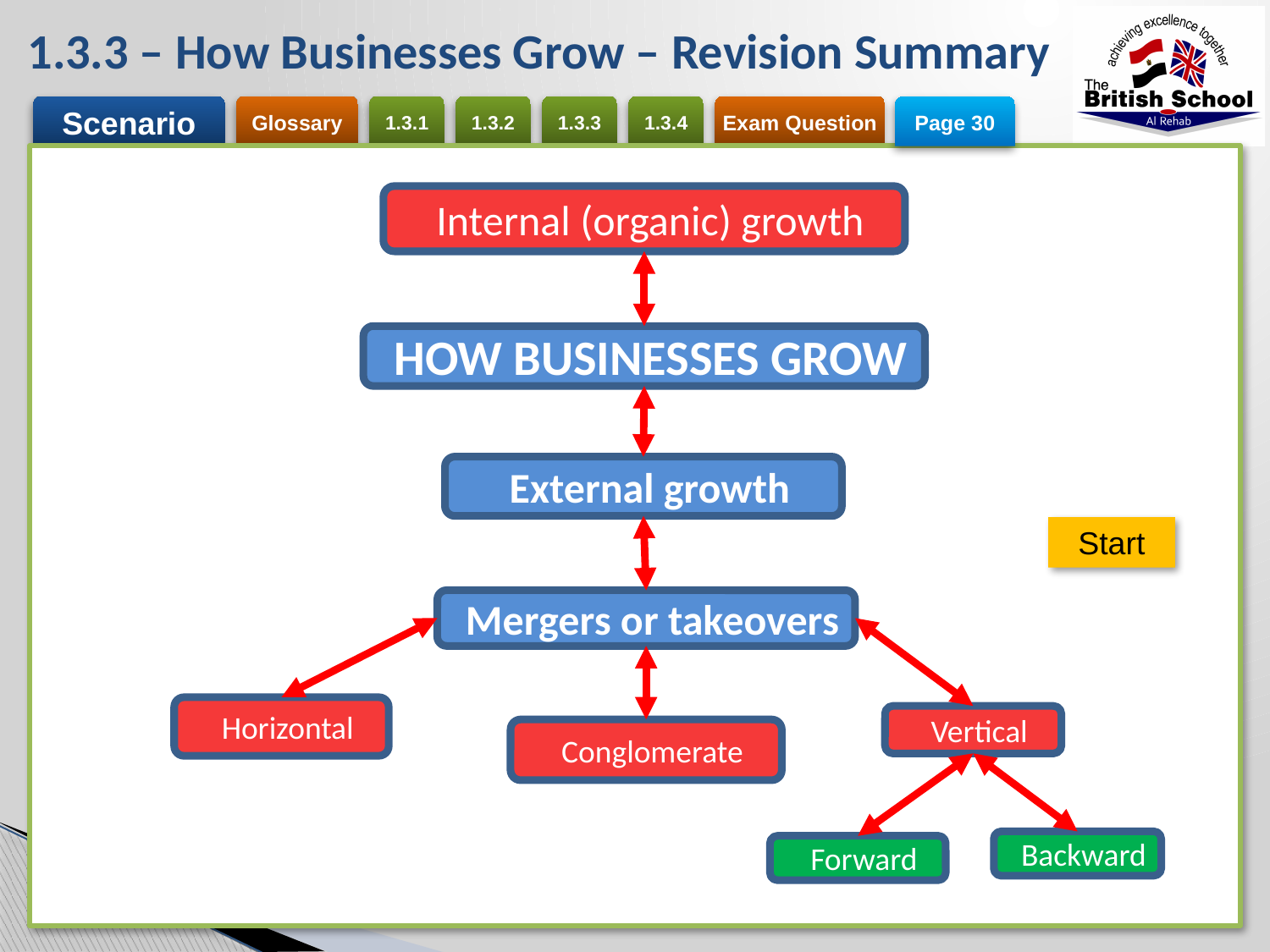

# 1.3.3 – How Businesses Grow – Revision Summary
Page 30
Internal (organic) growth
HOW BUSINESSES GROW
External growth
Mergers or takeovers
Start
Horizontal
Vertical
Backward
Forward
Conglomerate